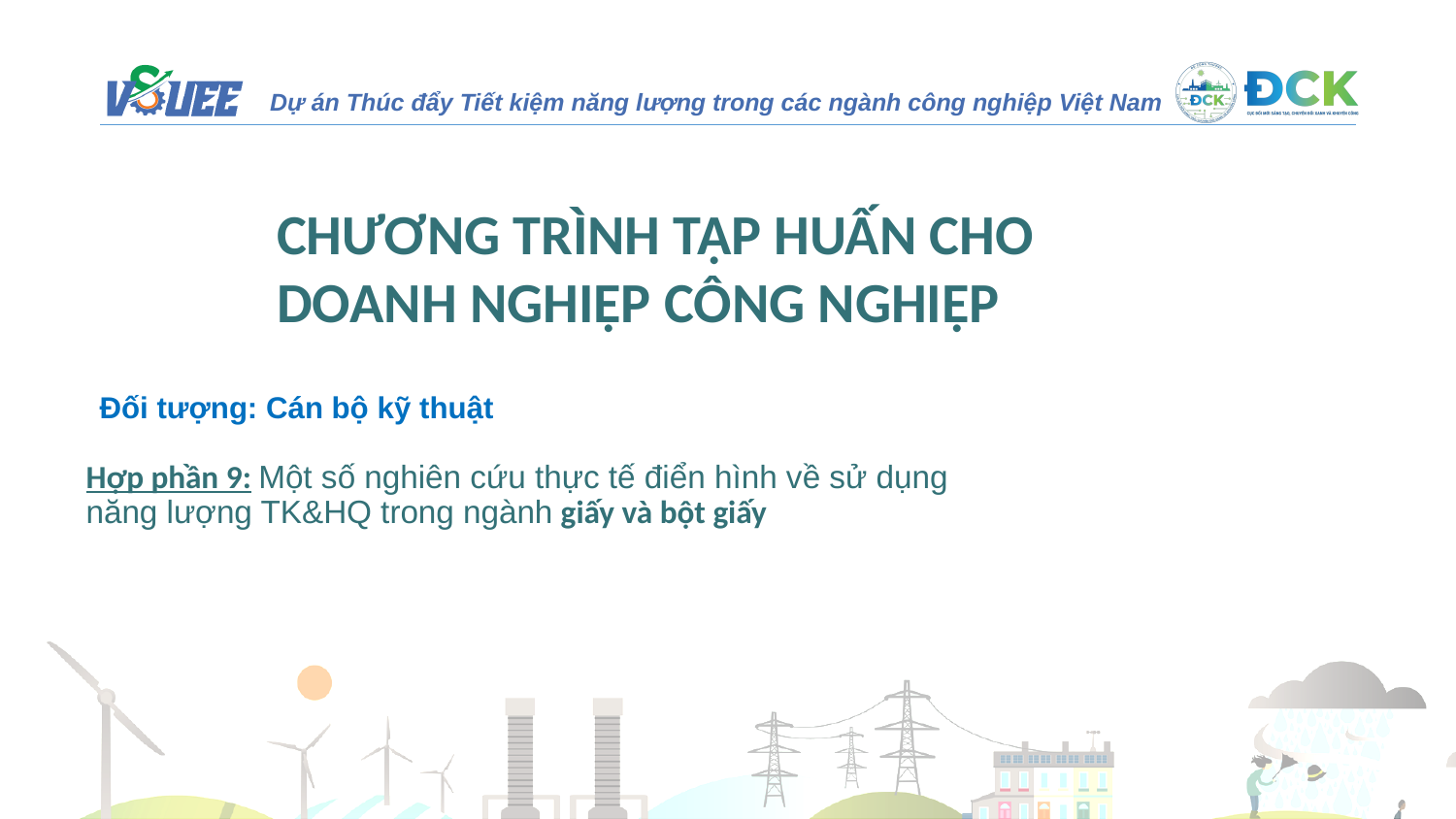

CHƯƠNG TRÌNH TẬP HUẤN CHO DOANH NGHIỆP CÔNG NGHIỆP
Đối tượng: Cán bộ kỹ thuật
Hợp phần 9: Một số nghiên cứu thực tế điển hình về sử dụng năng lượng TK&HQ trong ngành giấy và bột giấy